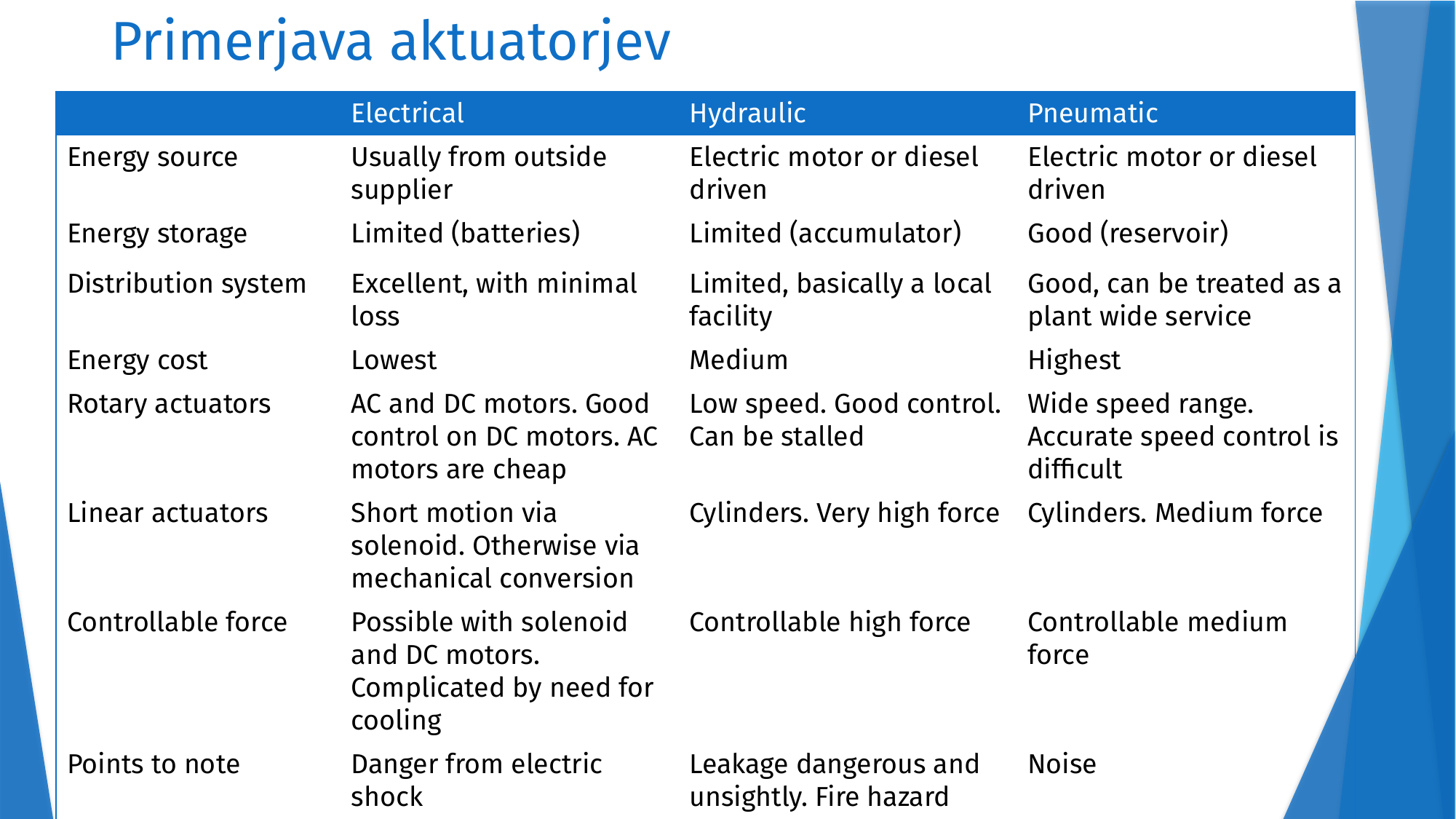

# Primerjava aktuatorjev
|  | Electrical | Hydraulic | Pneumatic |
| --- | --- | --- | --- |
| Energy source | Usually from outside supplier | Electric motor or diesel driven | Electric motor or diesel driven |
| Energy storage | Limited (batteries) | Limited (accumulator) | Good (reservoir) |
| Distribution system | Excellent, with minimal loss | Limited, basically a local facility | Good, can be treated as a plant wide service |
| Energy cost | Lowest | Medium | Highest |
| Rotary actuators | AC and DC motors. Good control on DC motors. AC motors are cheap | Low speed. Good control. Can be stalled | Wide speed range. Accurate speed control is difficult |
| Linear actuators | Short motion via solenoid. Otherwise via mechanical conversion | Cylinders. Very high force | Cylinders. Medium force |
| Controllable force | Possible with solenoid and DC motors. Complicated by need for cooling | Controllable high force | Controllable medium force |
| Points to note | Danger from electric shock | Leakage dangerous and unsightly. Fire hazard | Noise |